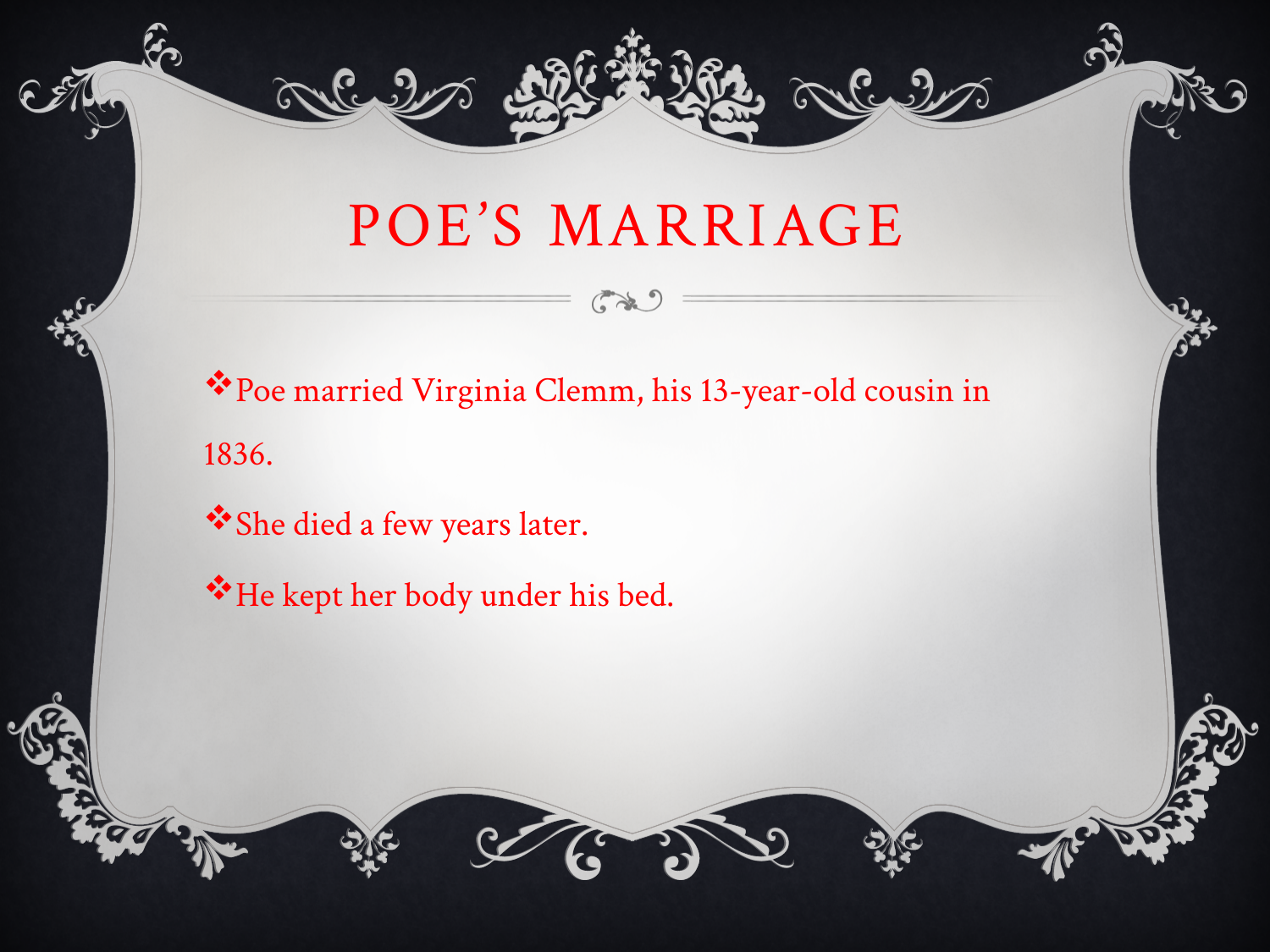

# Poe’s Marriage
Poe married Virginia Clemm, his 13-year-old cousin in 1836.
She died a few years later.
He kept her body under his bed.